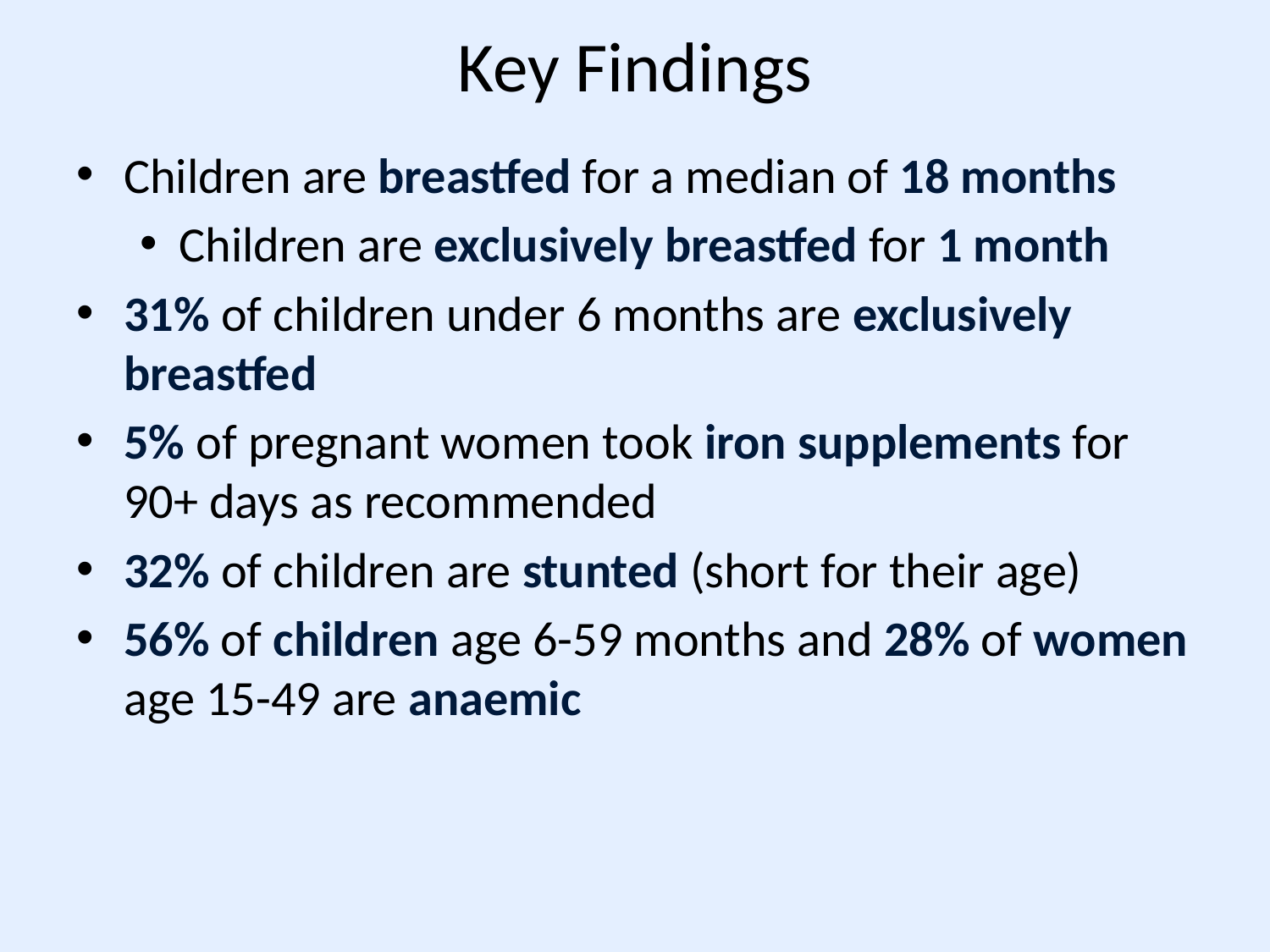

# Key Findings
Children are breastfed for a median of 18 months
Children are exclusively breastfed for 1 month
31% of children under 6 months are exclusively breastfed
5% of pregnant women took iron supplements for 90+ days as recommended
32% of children are stunted (short for their age)
56% of children age 6-59 months and 28% of women age 15-49 are anaemic